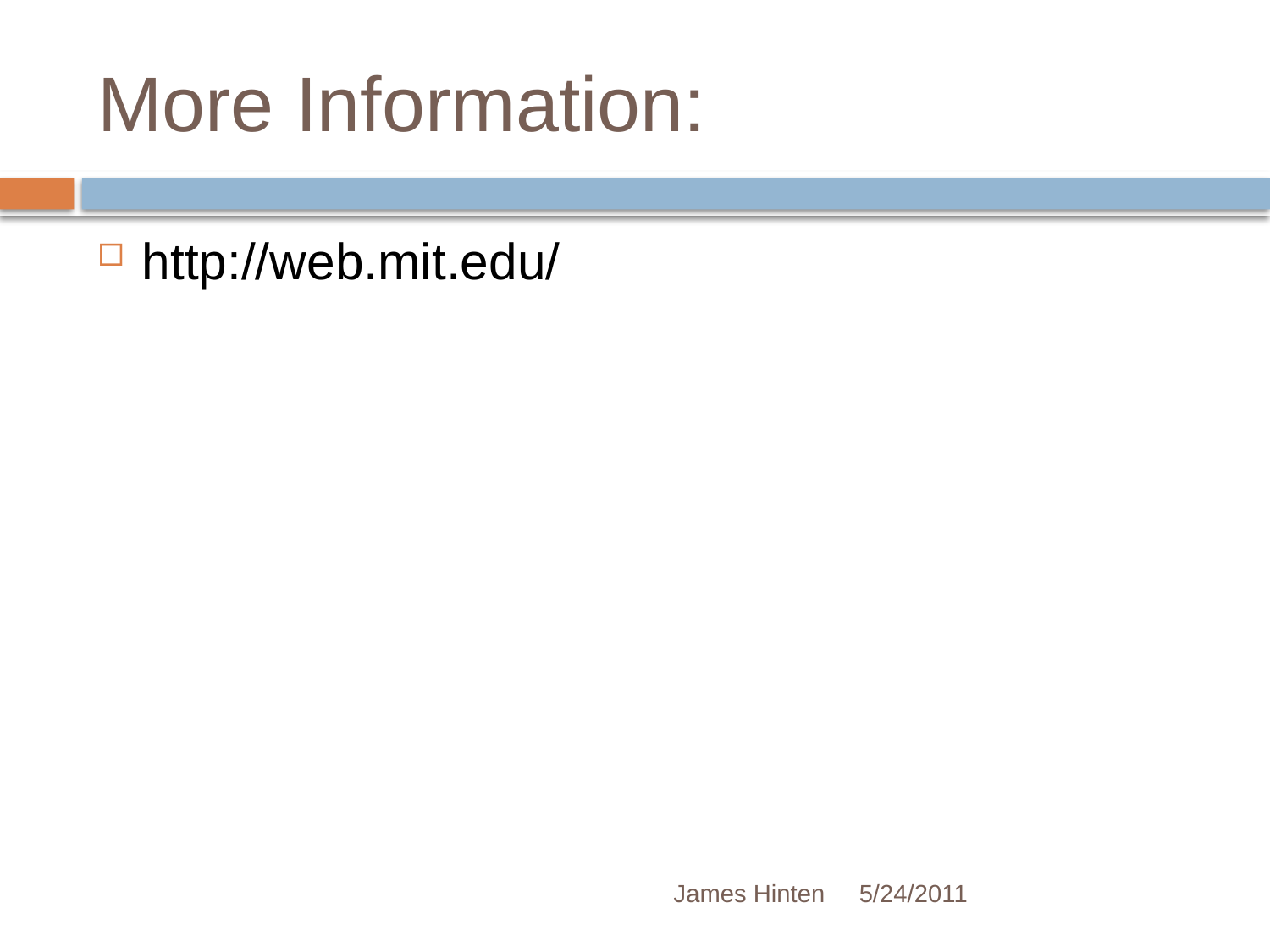

# More Information:
http://web.mit.edu/
James Hinten
5/24/2011